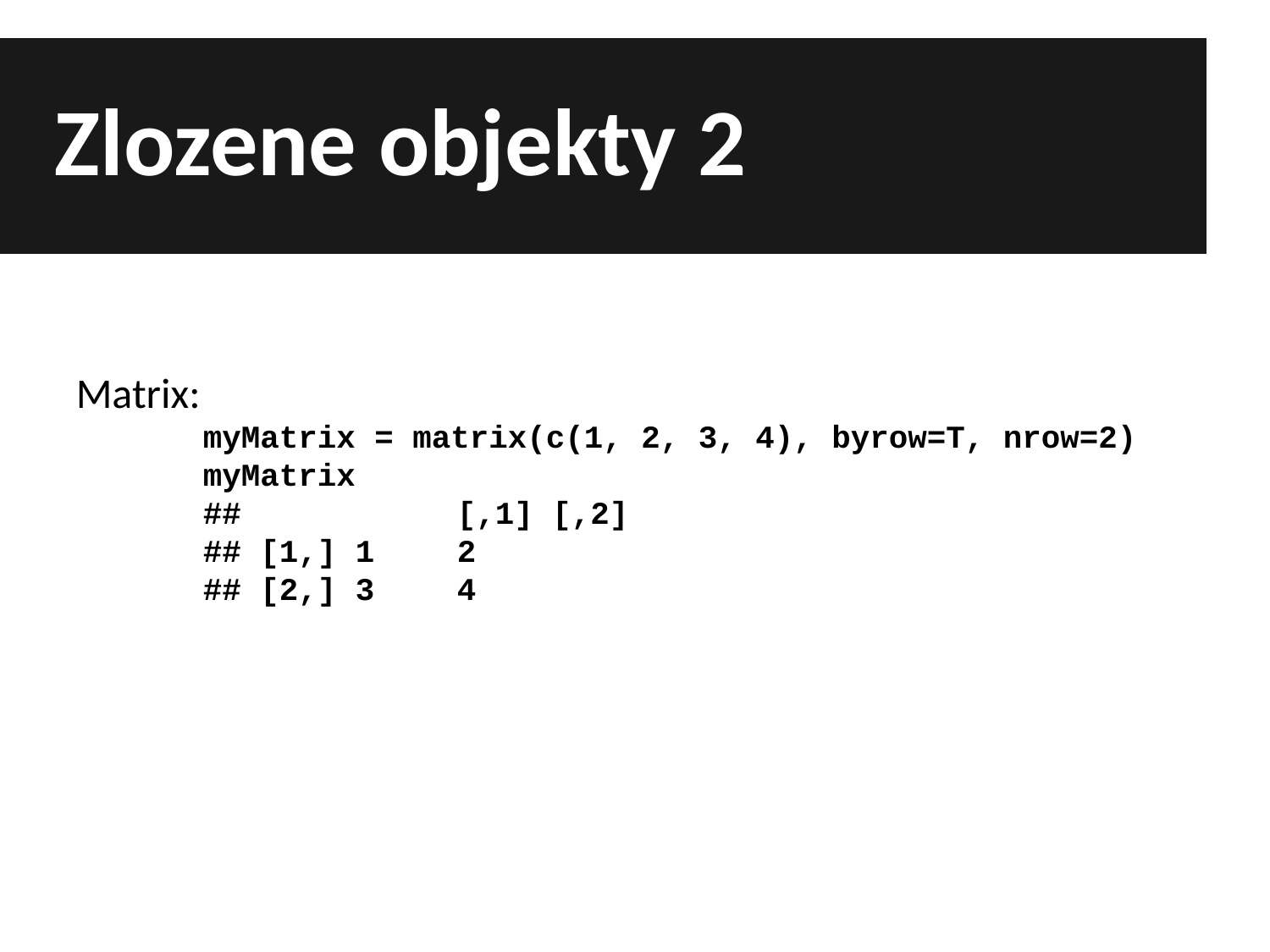

Zlozene objekty 2
Matrix:
	myMatrix = matrix(c(1, 2, 3, 4), byrow=T, nrow=2)
	myMatrix
	## 		[,1] [,2]
	## [1,] 1 	2
	## [2,] 3 	4